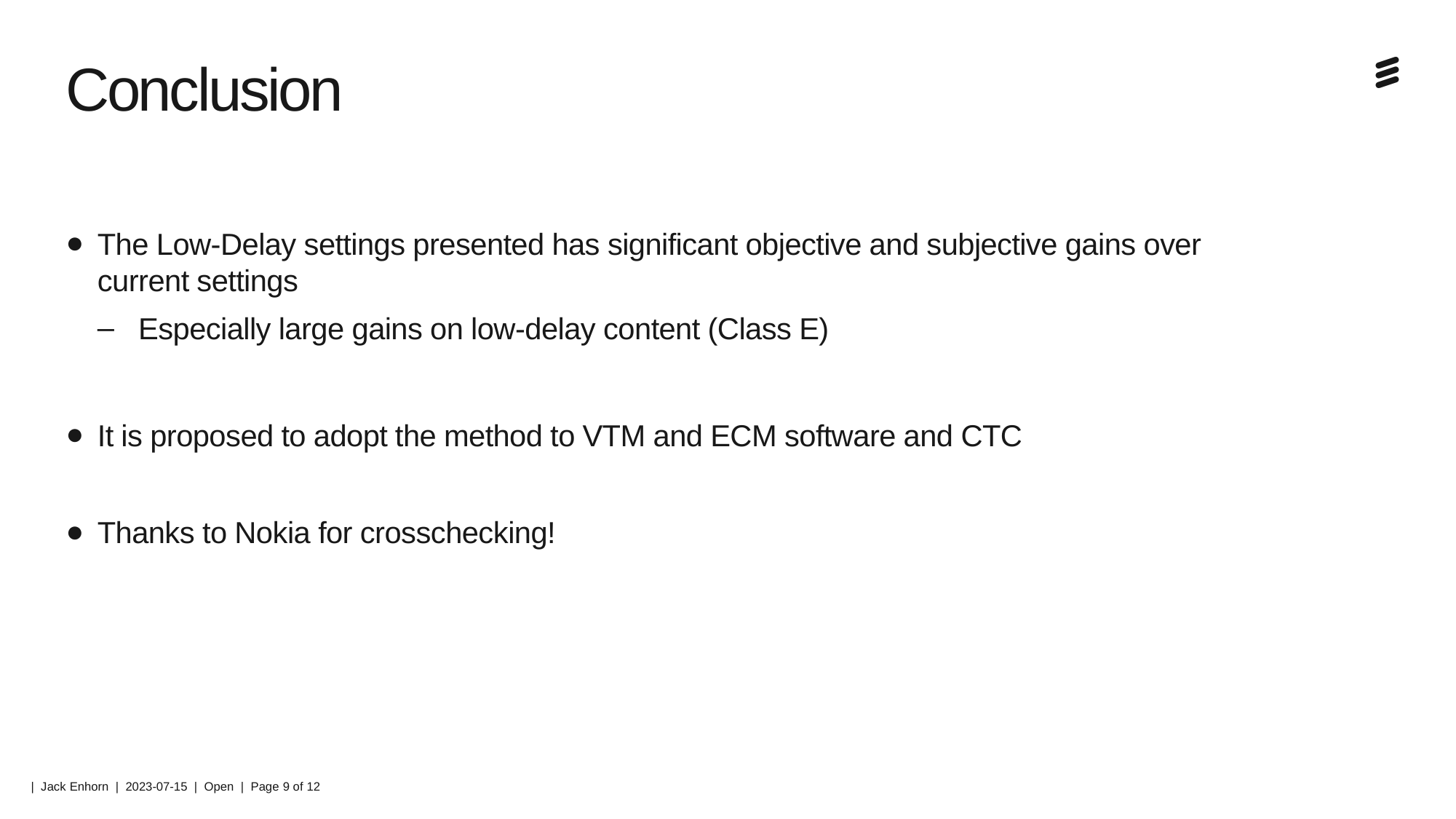

# Conclusion
The Low-Delay settings presented has significant objective and subjective gains over current settings
 Especially large gains on low-delay content (Class E)

It is proposed to adopt the method to VTM and ECM software and CTC

Thanks to Nokia for crosschecking!